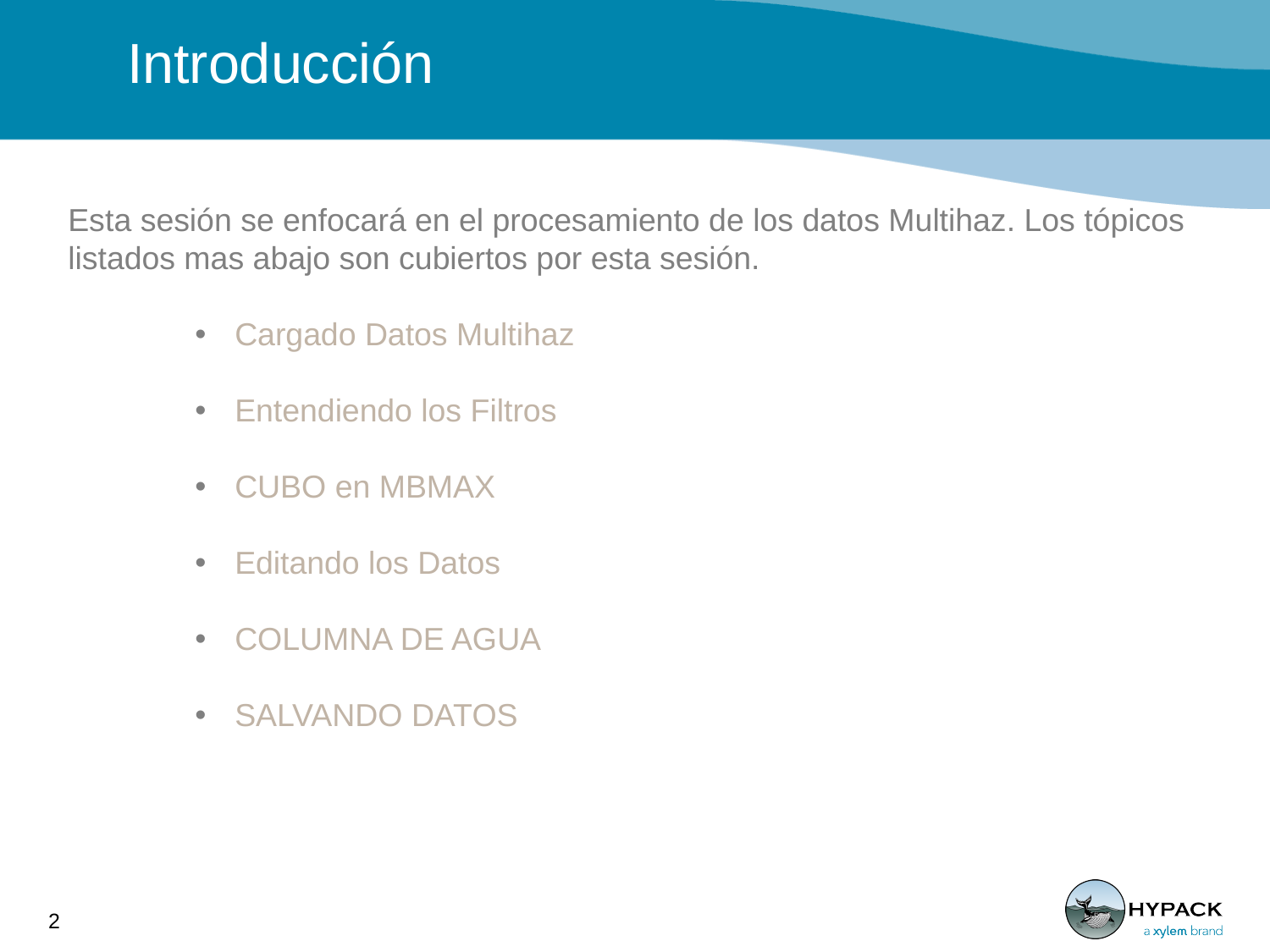

# Introducción

Esta sesión se enfocará en el procesamiento de los datos Multihaz. Los tópicos listados mas abajo son cubiertos por esta sesión.

Cargado Datos Multihaz

Entendiendo los Filtros

CUBO en MBMAX

Editando los Datos

COLUMNA DE AGUA

SALVANDO DATOS

2